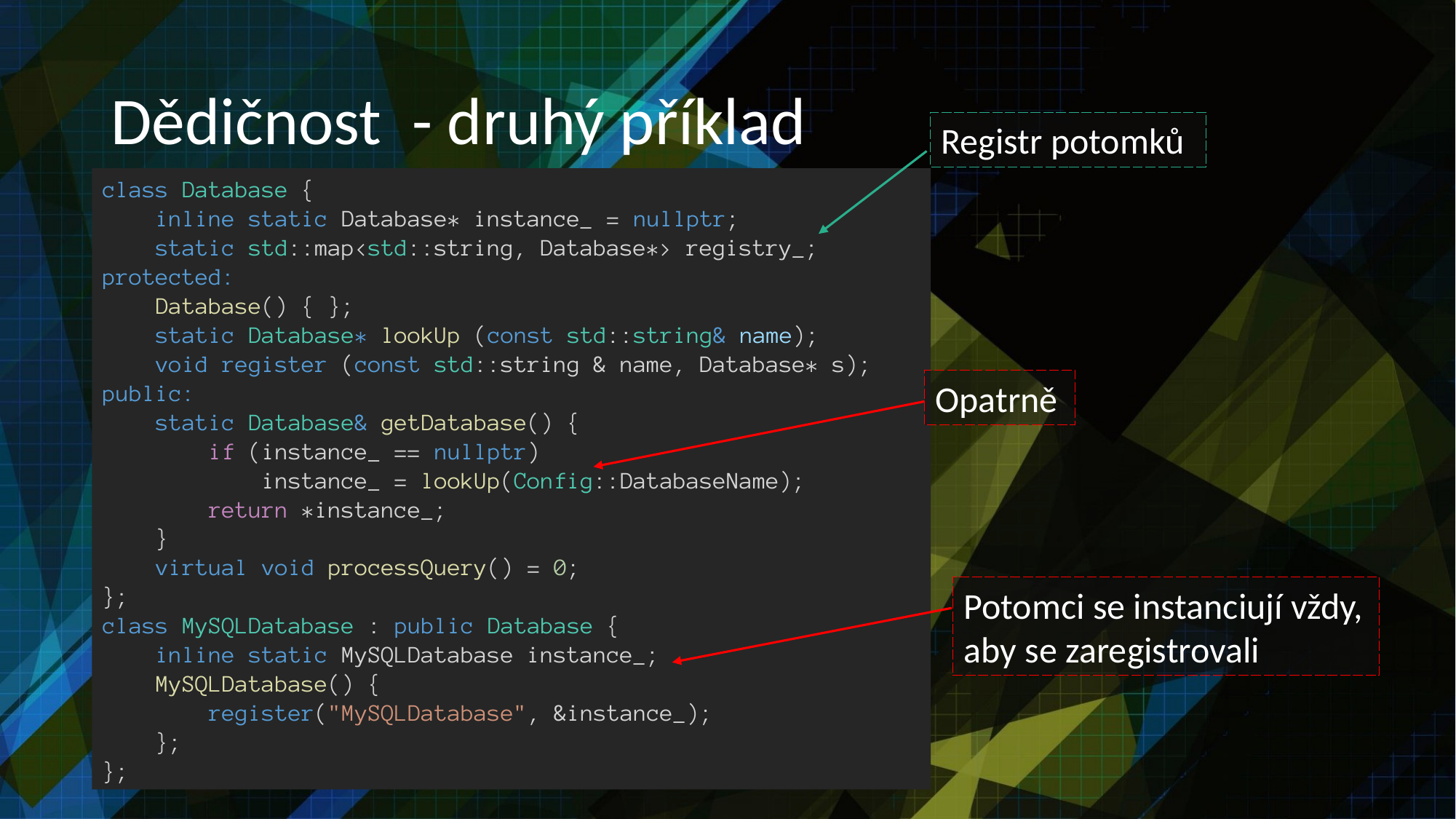

# Dědičnost  - druhý příklad
Registr potomků
class Database {
    inline static Database* instance_ = nullptr;
    static std::map<std::string, Database*> registry_;
protected:
    Database() { };
    static Database* lookUp (const std::string& name);
    void register (const std::string & name, Database* s);
public:
    static Database& getDatabase() {
        if (instance_ == nullptr)
            instance_ = lookUp(Config::DatabaseName);
        return *instance_;
    }
    virtual void processQuery() = 0;
};
class MySQLDatabase : public Database {
    inline static MySQLDatabase instance_;
    MySQLDatabase() {
        register("MySQLDatabase", &instance_);
    };
};
Opatrně
Potomci se instanciují vždy, aby se zaregistrovali